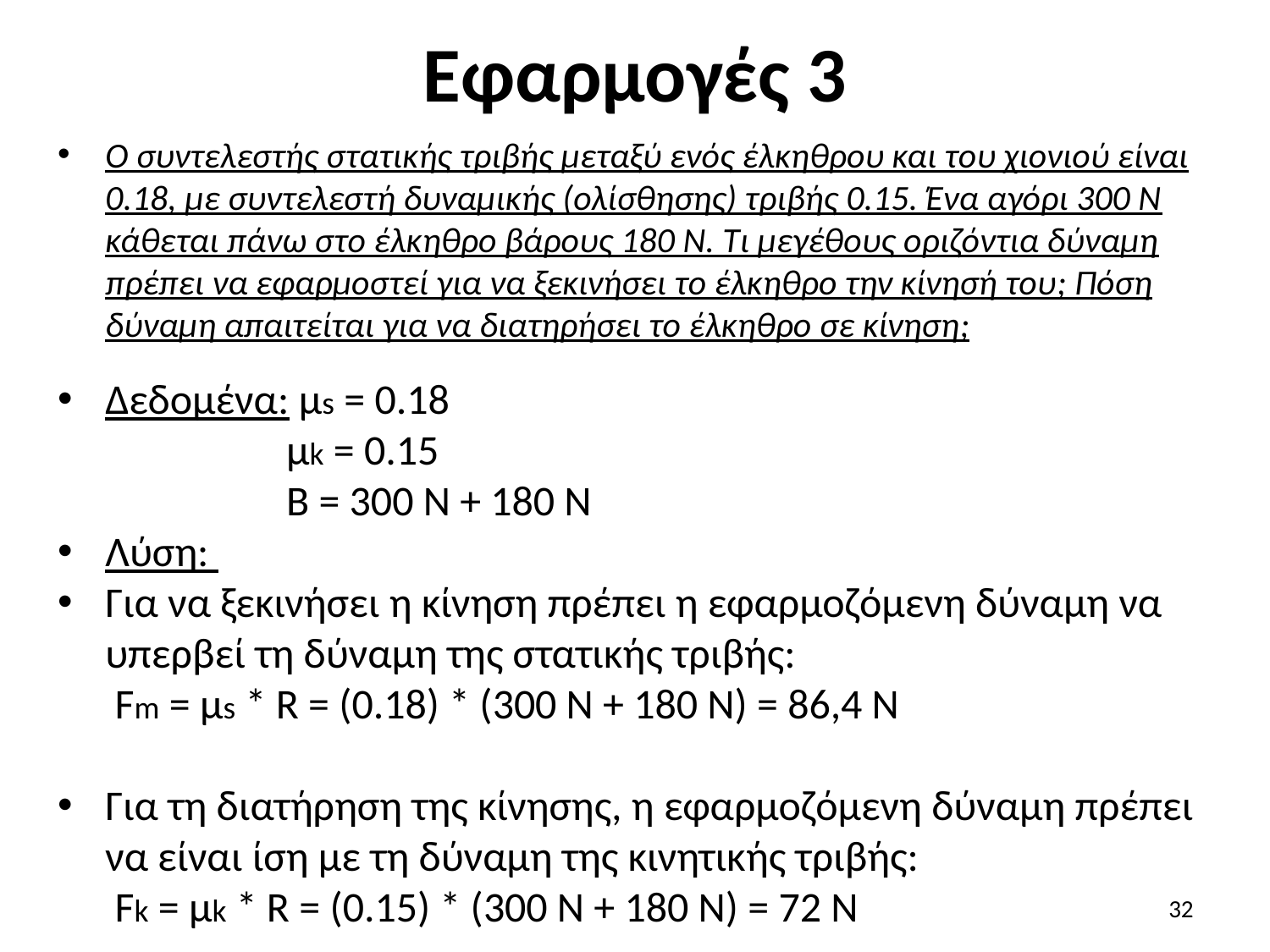

# Εφαρμογές 3
Ο συντελεστής στατικής τριβής μεταξύ ενός έλκηθρου και του χιονιού είναι 0.18, με συντελεστή δυναμικής (ολίσθησης) τριβής 0.15. Ένα αγόρι 300 Ν κάθεται πάνω στο έλκηθρο βάρους 180 Ν. Τι μεγέθους οριζόντια δύναμη πρέπει να εφαρμοστεί για να ξεκινήσει το έλκηθρο την κίνησή του; Πόση δύναμη απαιτείται για να διατηρήσει το έλκηθρο σε κίνηση;
Δεδομένα: μs = 0.18
                        μk = 0.15
                        B = 300 N + 180 N
Λύση:
Για να ξεκινήσει η κίνηση πρέπει η εφαρμοζόμενη δύναμη να υπερβεί τη δύναμη της στατικής τριβής:
      Fm = μs * R = (0.18) * (300 N + 180 N) = 86,4 N

Για τη διατήρηση της κίνησης, η εφαρμοζόμενη δύναμη πρέπει να είναι ίση με τη δύναμη της κινητικής τριβής:
      Fk = μk * R = (0.15) * (300 N + 180 N) = 72 N
32